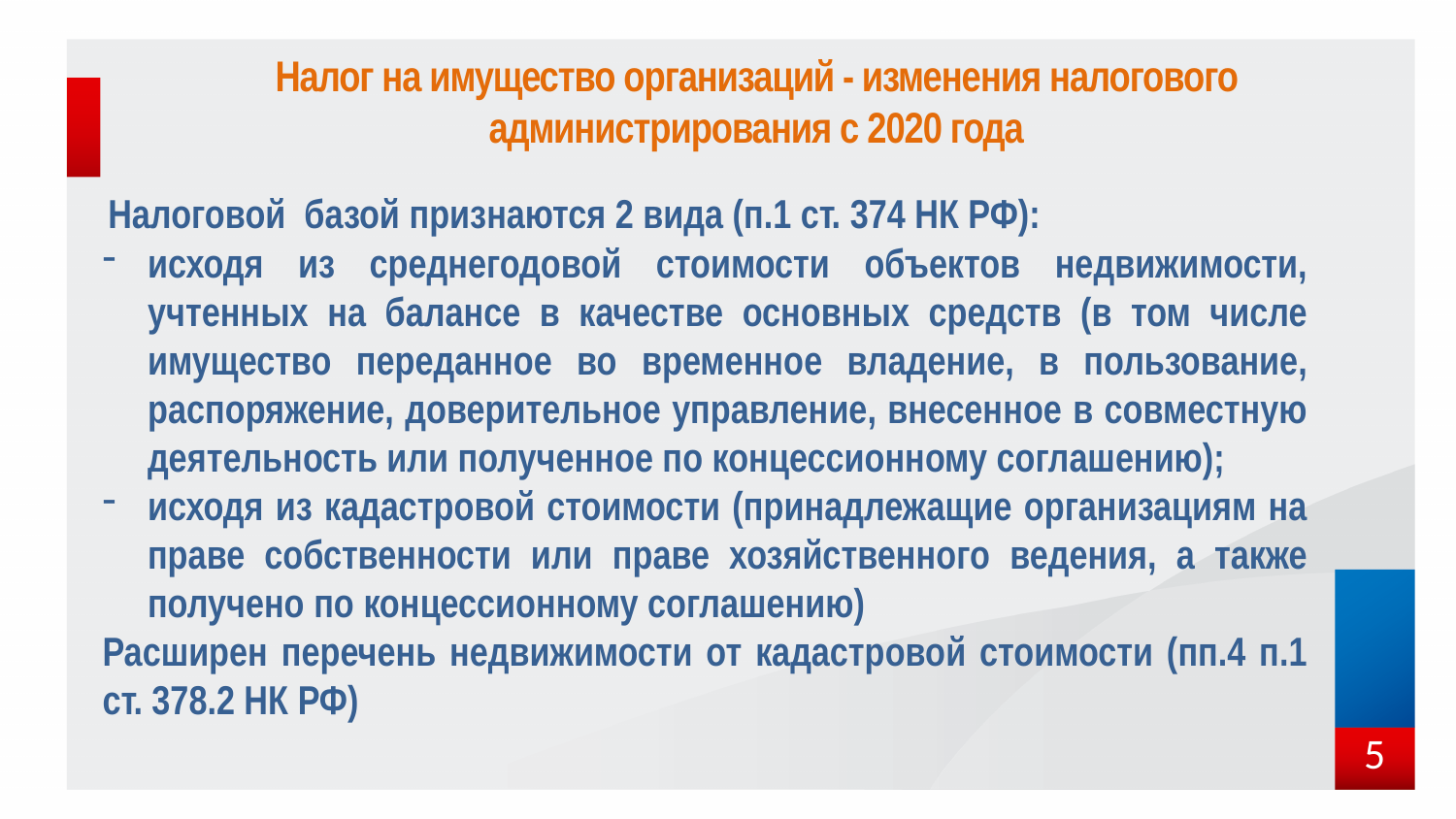

# Налог на имущество организаций - изменения налогового администрирования с 2020 года

 Налоговой  базой признаются 2 вида (п.1 ст. 374 НК РФ):
исходя из среднегодовой стоимости объектов недвижимости, учтенных на балансе в качестве основных средств (в том числе имущество переданное во временное владение, в пользование, распоряжение, доверительное управление, внесенное в совместную деятельность или полученное по концессионному соглашению);
исходя из кадастровой стоимости (принадлежащие организациям на праве собственности или праве хозяйственного ведения, а также получено по концессионному соглашению)
Расширен перечень недвижимости от кадастровой стоимости (пп.4 п.1 ст. 378.2 НК РФ)

5